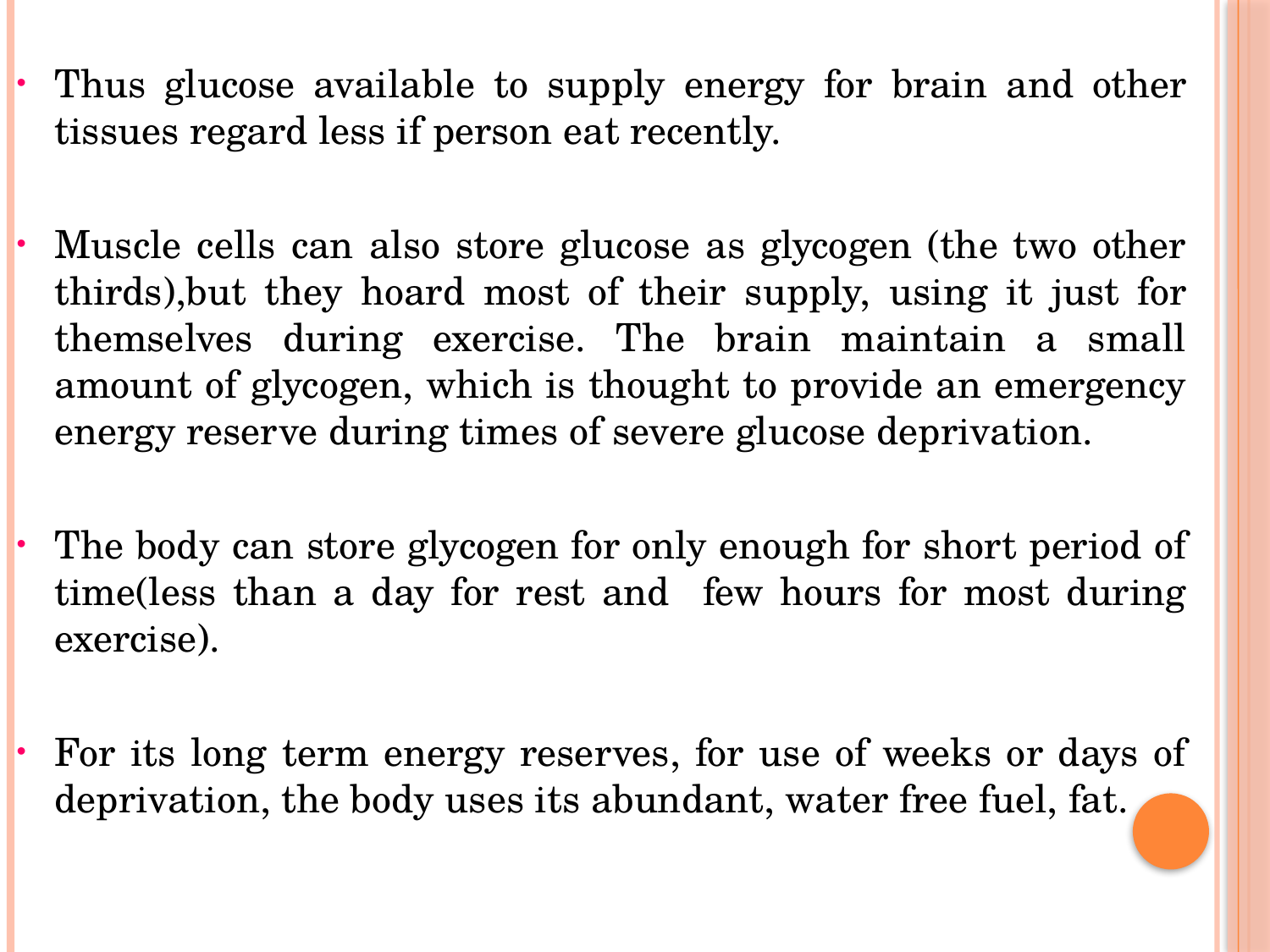

Thus glucose available to supply energy for brain and other tissues regard less if person eat recently.

Muscle cells can also store glucose as glycogen (the two other thirds),but they hoard most of their supply, using it just for themselves during exercise. The brain maintain a small amount of glycogen, which is thought to provide an emergency energy reserve during times of severe glucose deprivation.

The body can store glycogen for only enough for short period of time(less than a day for rest and  few hours for most during exercise).

For its long term energy reserves, for use of weeks or days of deprivation, the body uses its abundant, water free fuel, fat.